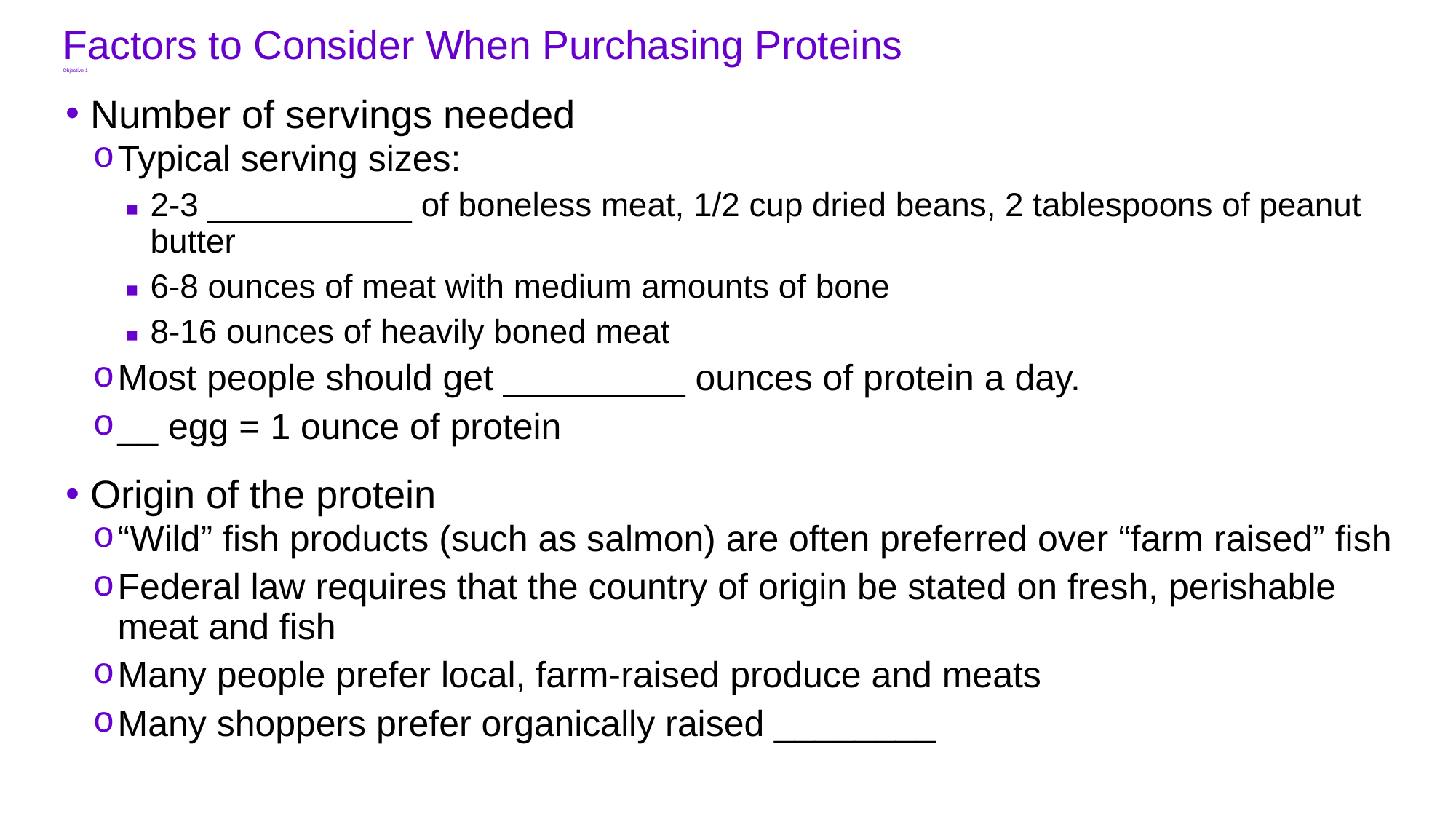

# Factors to Consider When Purchasing Proteins Objective 1
Number of servings needed
Typical serving sizes:
2-3 ___________ of boneless meat, 1/2 cup dried beans, 2 tablespoons of peanut butter
6-8 ounces of meat with medium amounts of bone
8-16 ounces of heavily boned meat
Most people should get _________ ounces of protein a day.
__ egg = 1 ounce of protein
Origin of the protein
“Wild” fish products (such as salmon) are often preferred over “farm raised” fish
Federal law requires that the country of origin be stated on fresh, perishable meat and fish
Many people prefer local, farm-raised produce and meats
Many shoppers prefer organically raised ________